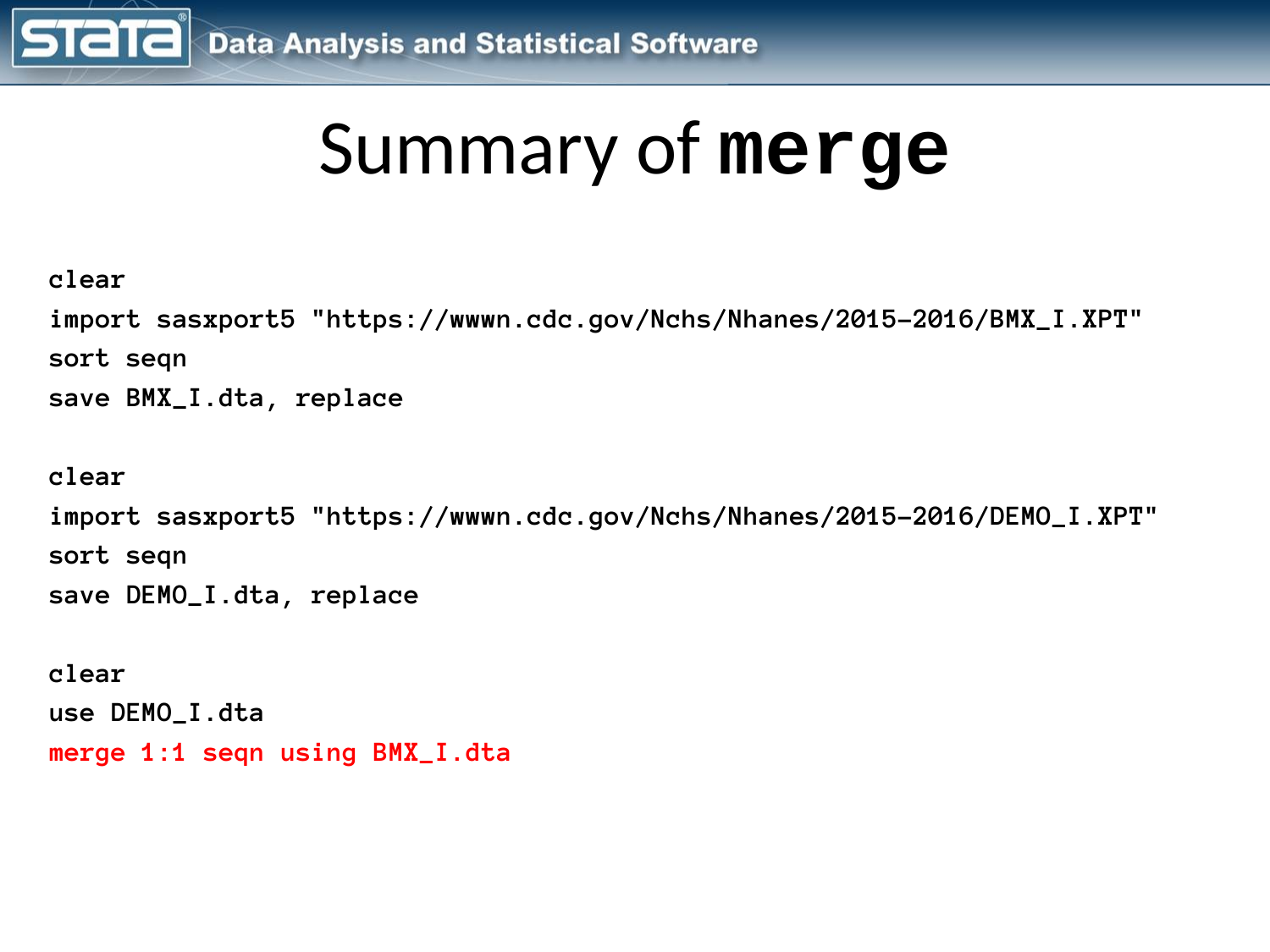

# Summary of merge
clear
import sasxport5 "https://wwwn.cdc.gov/Nchs/Nhanes/2015-2016/BMX_I.XPT"
sort seqn
save BMX_I.dta, replace

clear
import sasxport5 "https://wwwn.cdc.gov/Nchs/Nhanes/2015-2016/DEMO_I.XPT"
sort seqn
save DEMO_I.dta, replace

clear
use DEMO_I.dta
merge 1:1 seqn using BMX_I.dta